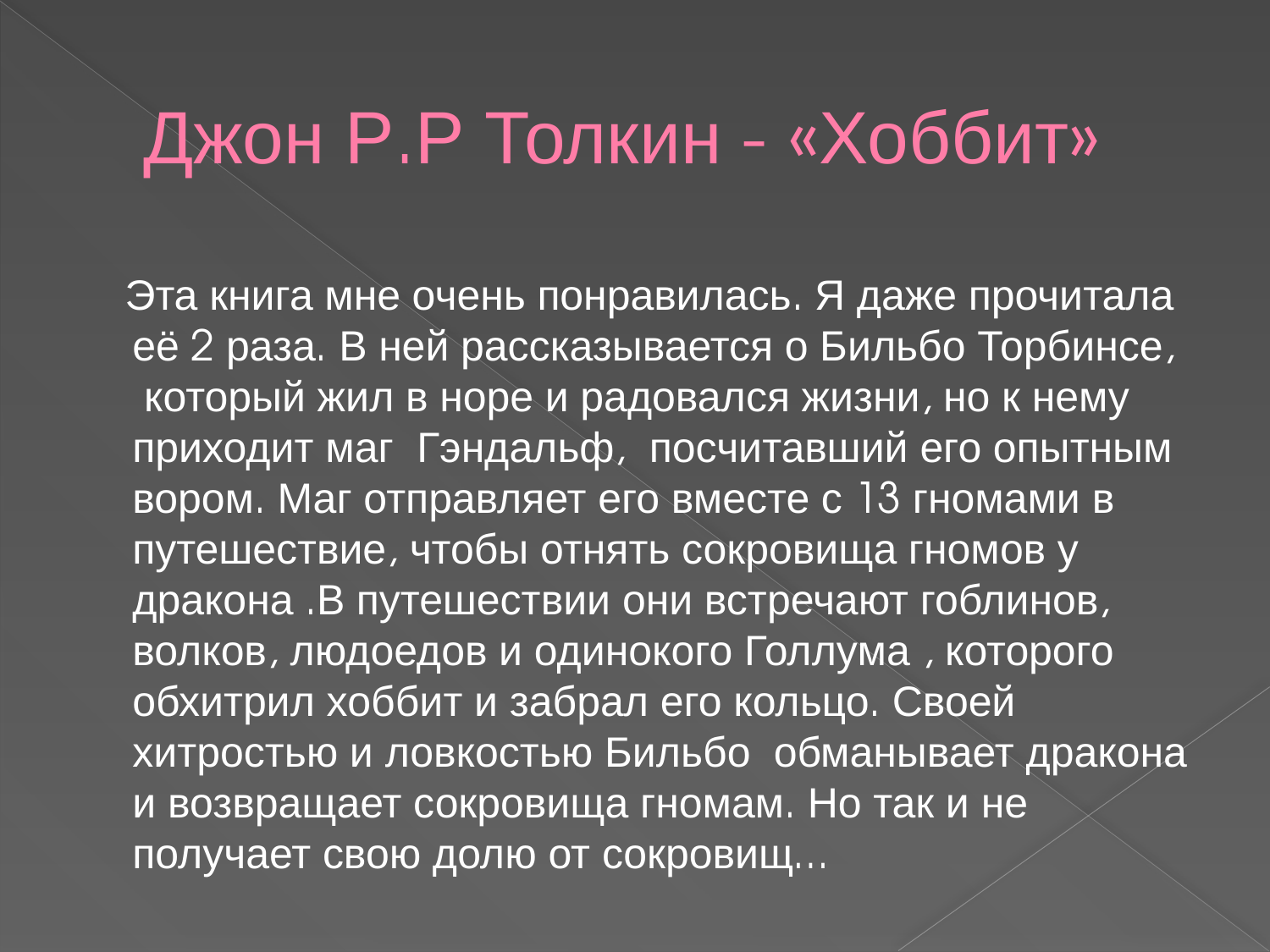

# Джон Р.Р Толкин - «Хоббит»
    Эта книга мне очень понравилась. Я даже прочитала её 2 раза. В ней рассказывается о Бильбо Торбинсе,   который жил в норе и радовался жизни, но к нему приходит маг  Гэндальф,  посчитавший его опытным вором. Маг отправляет его вместе с 13 гномами в путешествие, чтобы отнять сокровища гномов у дракона .В путешествии они встречают гоблинов, волков, людоедов и одинокого Голлума , которого  обхитрил хоббит и забрал его кольцо. Своей хитростью и ловкостью Бильбо  обманывает дракона и возвращает сокровища гномам. Но так и не получает свою долю от сокровищ…